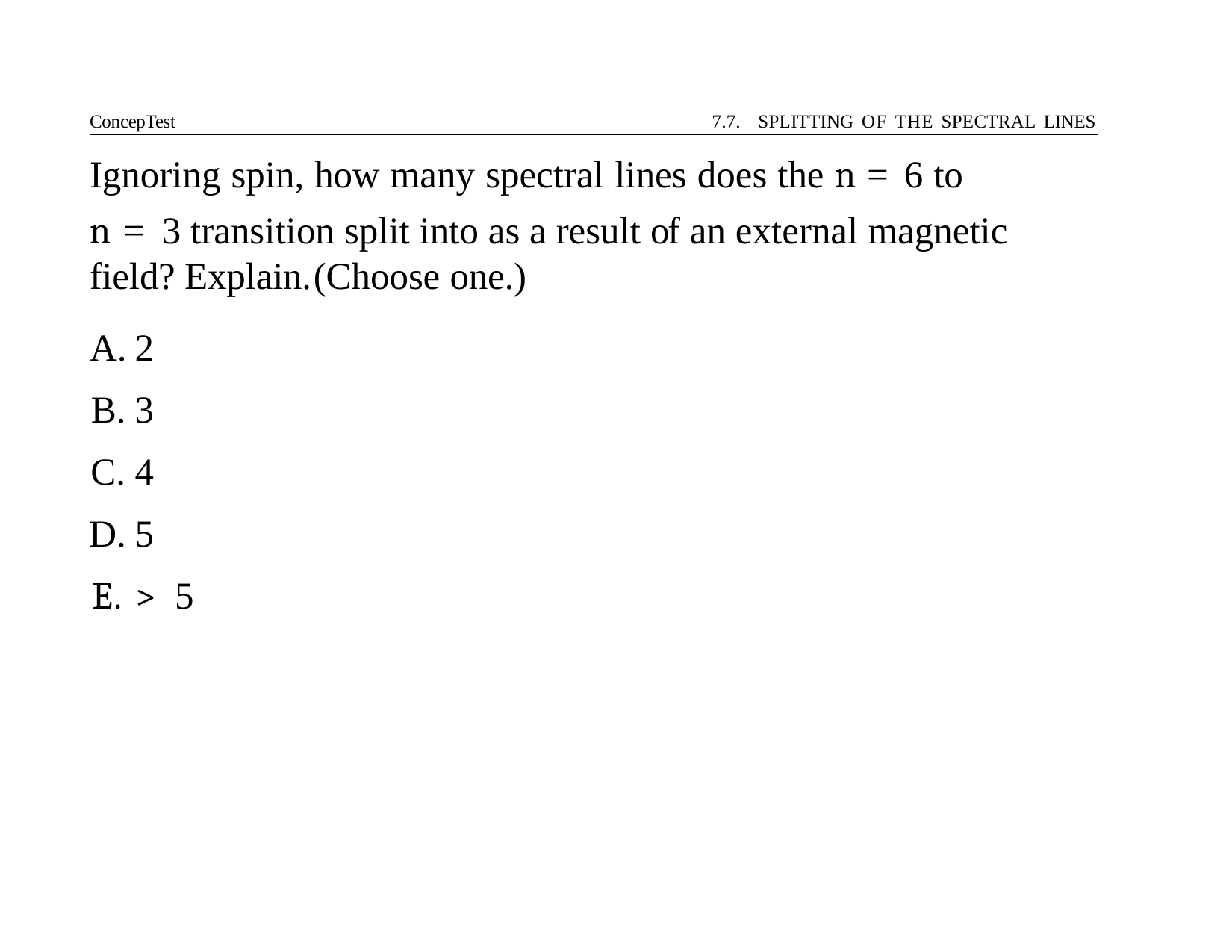

ConcepTest	7.7.  SPLITTING OF THE SPECTRAL LINES

# Ignoring spin, how many spectral lines does the n = 6 to
n = 3 transition split into as a result of an external magnetic field? Explain.	(Choose one.)
2
3
4
5
> 5